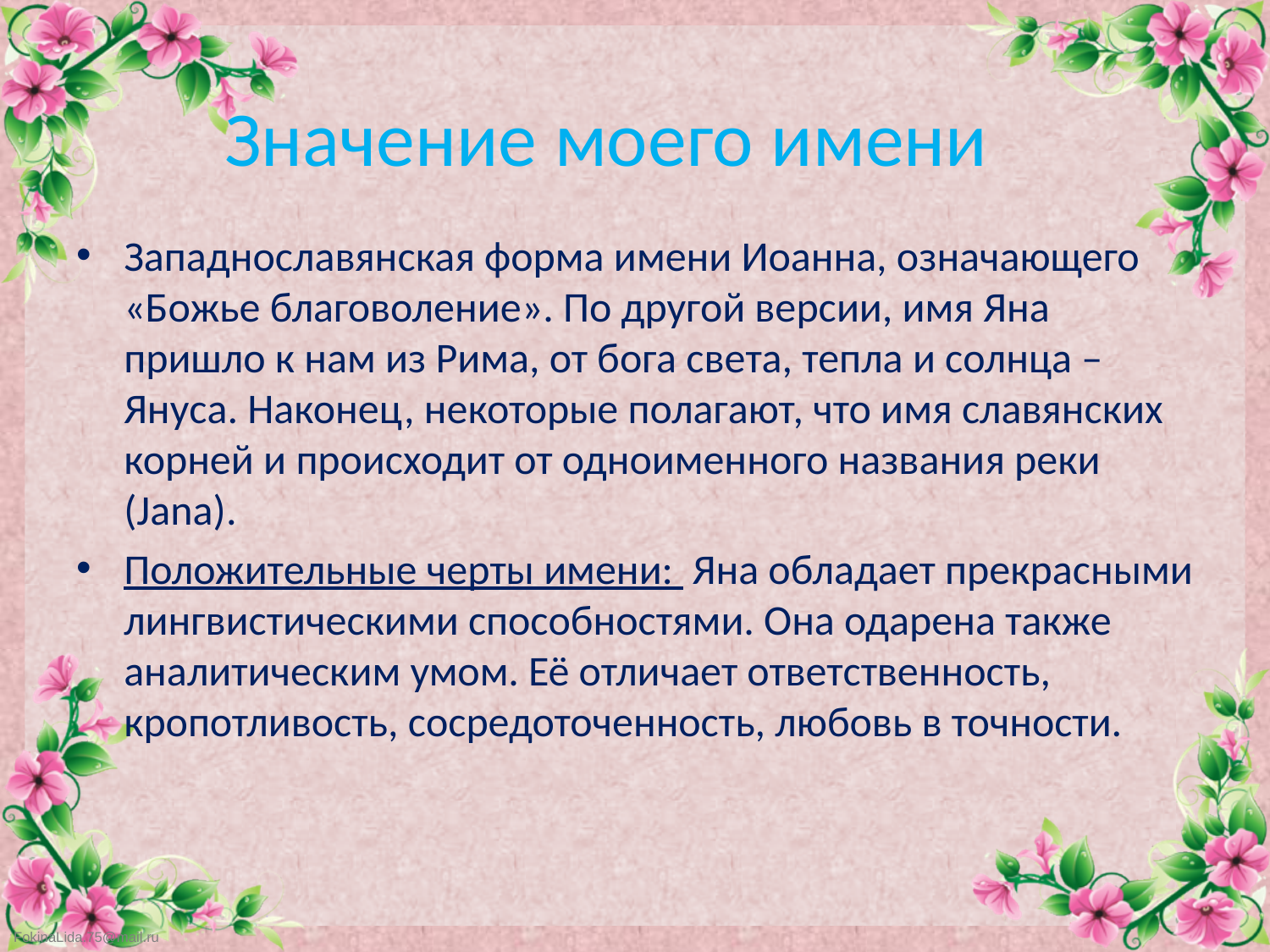

# Значение моего имени
Западнославянская форма имени Иоанна, означающего «Божье благоволение». По другой версии, имя Яна пришло к нам из Рима, от бога света, тепла и солнца – Януса. Наконец, некоторые полагают, что имя славянских корней и происходит от одноименного названия реки (Jana).
Положительные черты имени:  Яна обладает прекрасными лингвистическими способностями. Она одарена также аналитическим умом. Её отличает ответственность, кропотливость, сосредоточенность, любовь в точности.